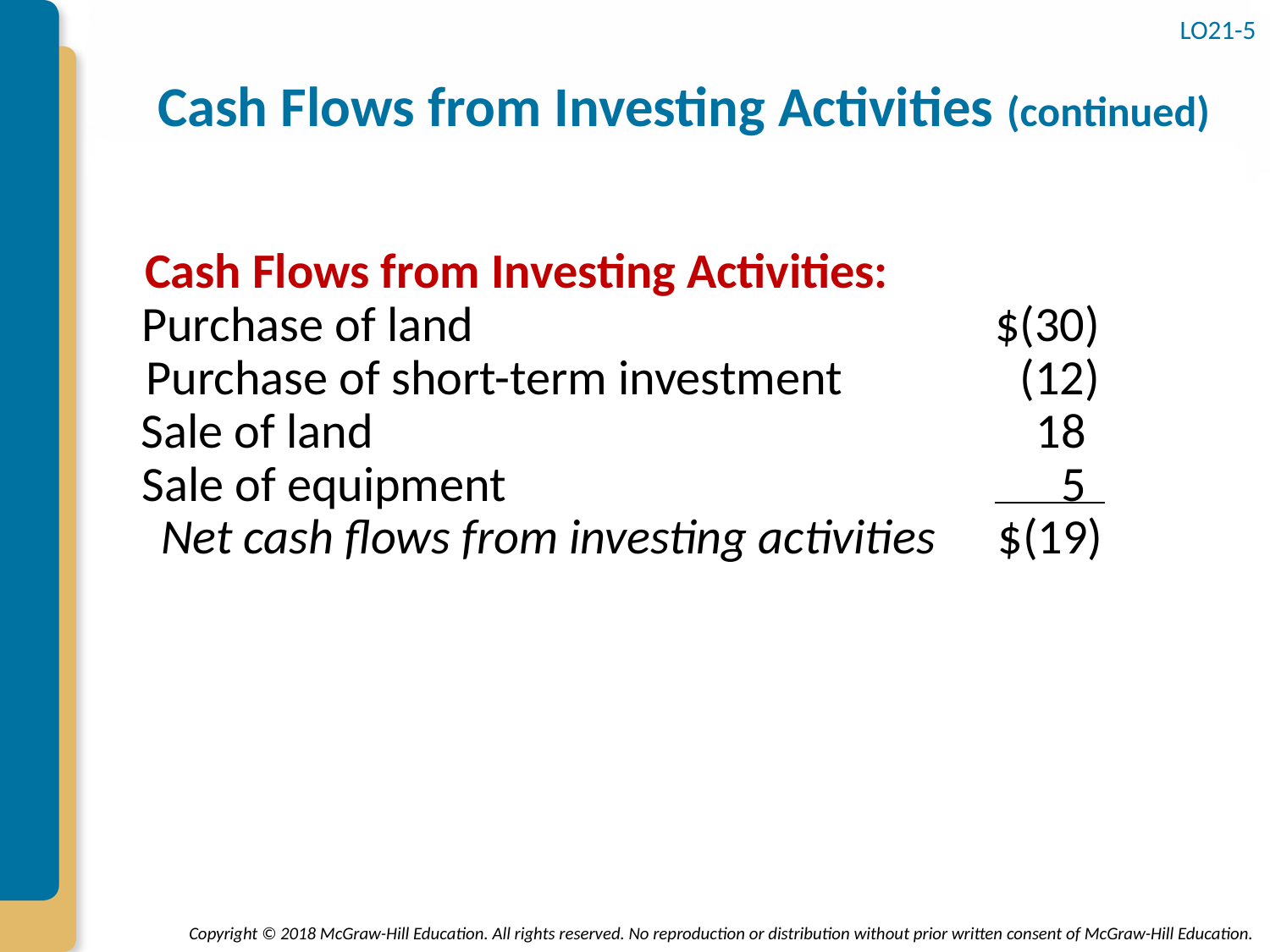

# Cash Flows from Investing Activities (continued)
LO21-5

Cash Flows from Investing Activities:
Purchase of land
$(30)
Purchase of short-term investment
(12)
Sale of land
18
Sale of equipment
5
 Net cash flows from investing activities
$(19)